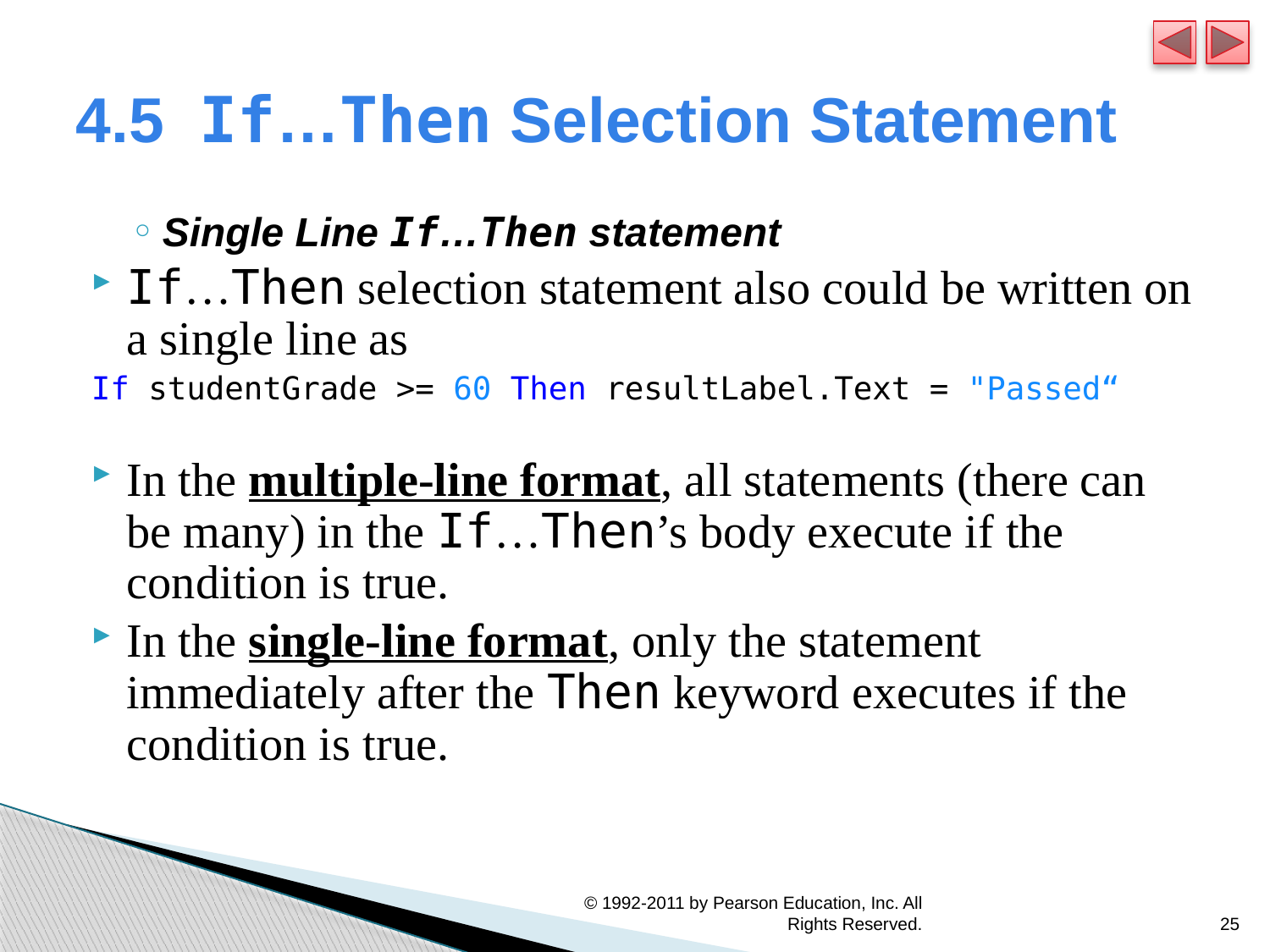

# 4.5  If…Then Selection Statement
Single Line If…Then statement
If…Then selection statement also could be written on a single line as
If studentGrade >= 60 Then resultLabel.Text = "Passed“

In the multiple-line format, all statements (there can be many) in the If…Then’s body execute if the condition is true.
In the single-line format, only the statement immediately after the Then keyword executes if the condition is true.
© 1992-2011 by Pearson Education, Inc. All Rights Reserved.
25